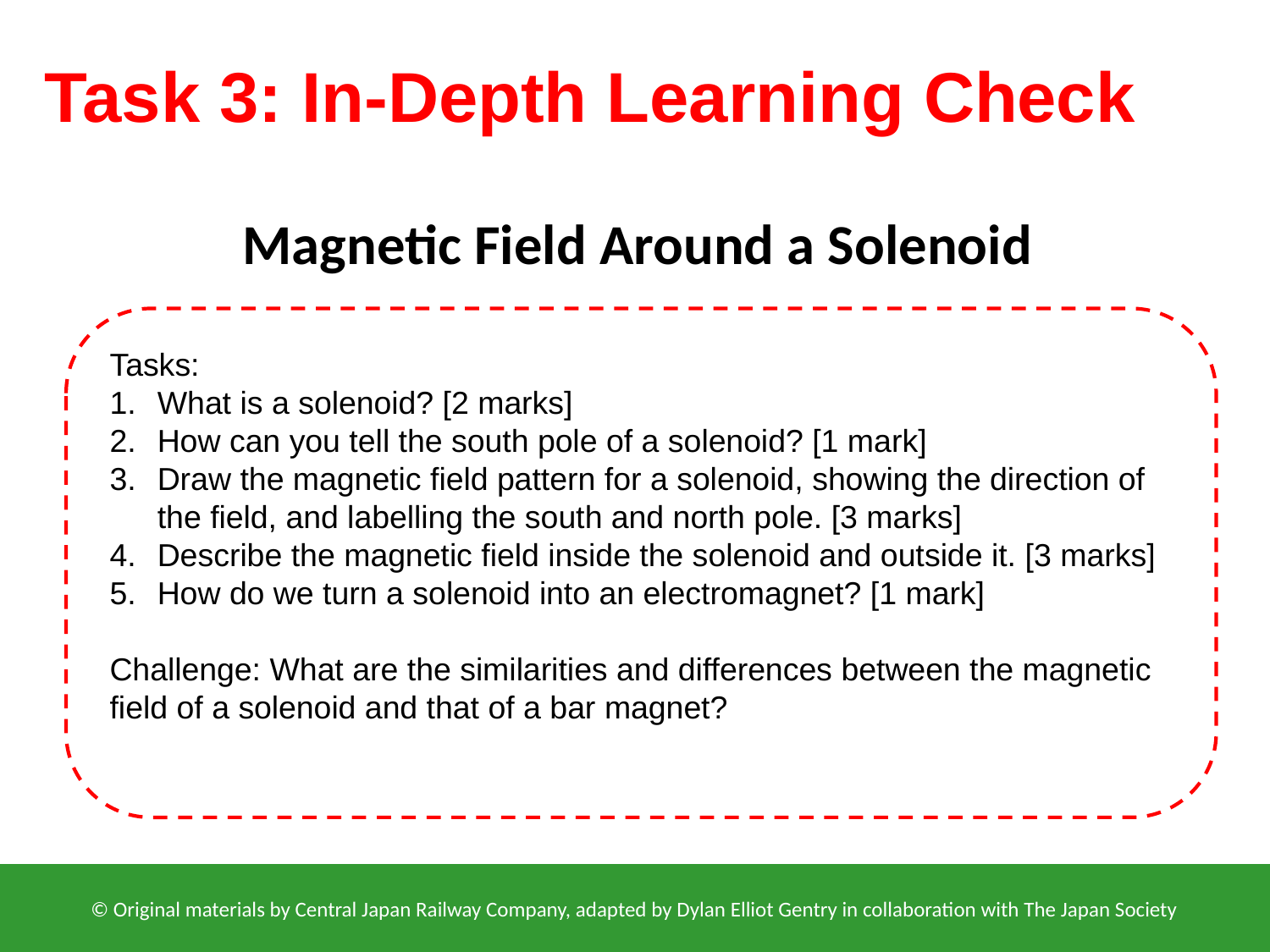

Task 3: In-Depth Learning Check
Magnetic Field Around a Solenoid

Tasks:
What is a solenoid? [2 marks]
How can you tell the south pole of a solenoid? [1 mark]
Draw the magnetic field pattern for a solenoid, showing the direction of the field, and labelling the south and north pole. [3 marks]
Describe the magnetic field inside the solenoid and outside it. [3 marks]
How do we turn a solenoid into an electromagnet? [1 mark]

Challenge: What are the similarities and differences between the magnetic field of a solenoid and that of a bar magnet?

© Original materials by Central Japan Railway Company, adapted by Dylan Elliot Gentry in collaboration with The Japan Society